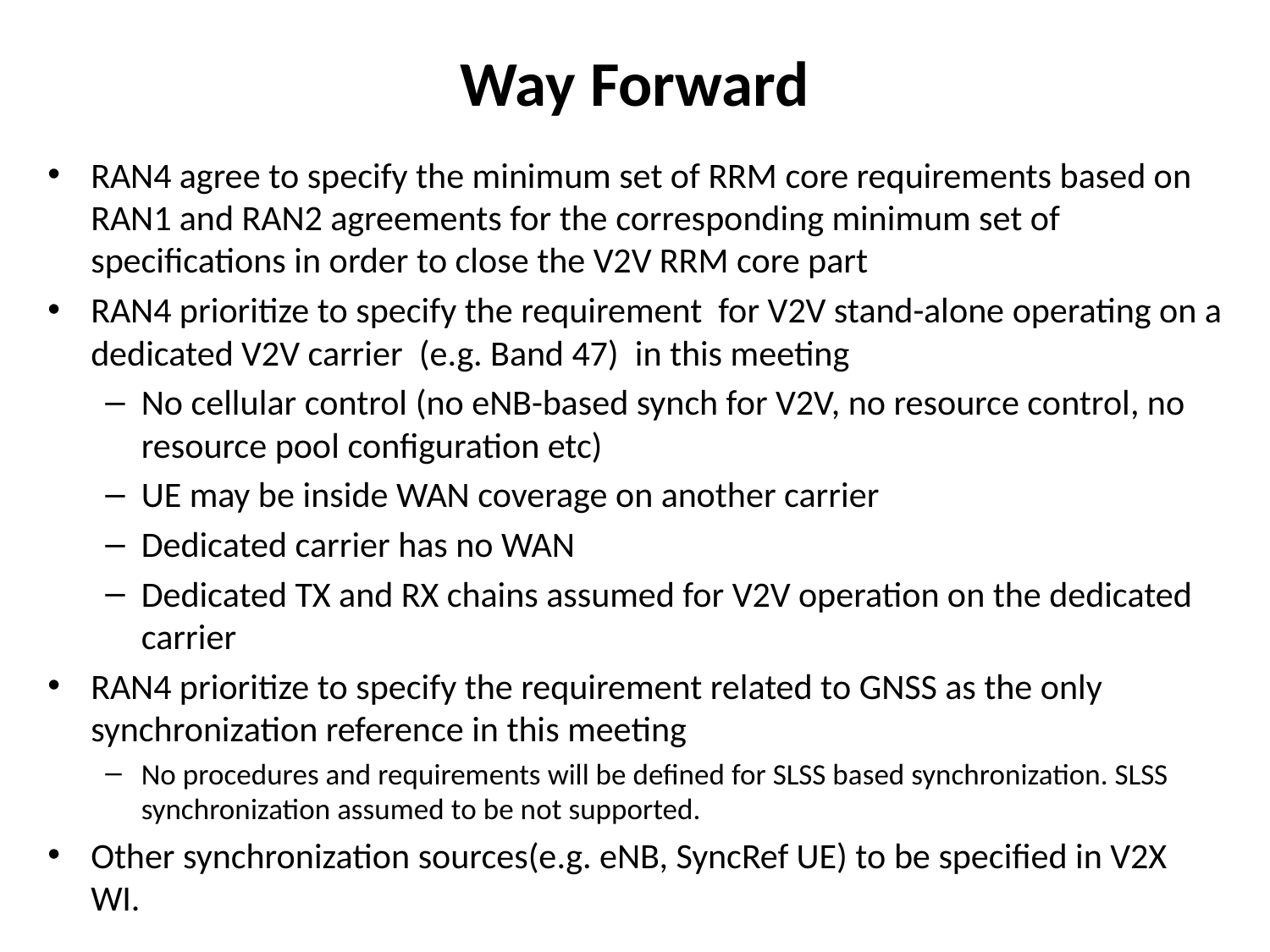

# Way Forward
RAN4 agree to specify the minimum set of RRM core requirements based on RAN1 and RAN2 agreements for the corresponding minimum set of specifications in order to close the V2V RRM core part
RAN4 prioritize to specify the requirement  for V2V stand-alone operating on a dedicated V2V carrier  (e.g. Band 47)  in this meeting
No cellular control (no eNB-based synch for V2V, no resource control, no resource pool configuration etc)
UE may be inside WAN coverage on another carrier
Dedicated carrier has no WAN
Dedicated TX and RX chains assumed for V2V operation on the dedicated carrier
RAN4 prioritize to specify the requirement related to GNSS as the only synchronization reference in this meeting
No procedures and requirements will be defined for SLSS based synchronization. SLSS synchronization assumed to be not supported.
Other synchronization sources(e.g. eNB, SyncRef UE) to be specified in V2X WI.